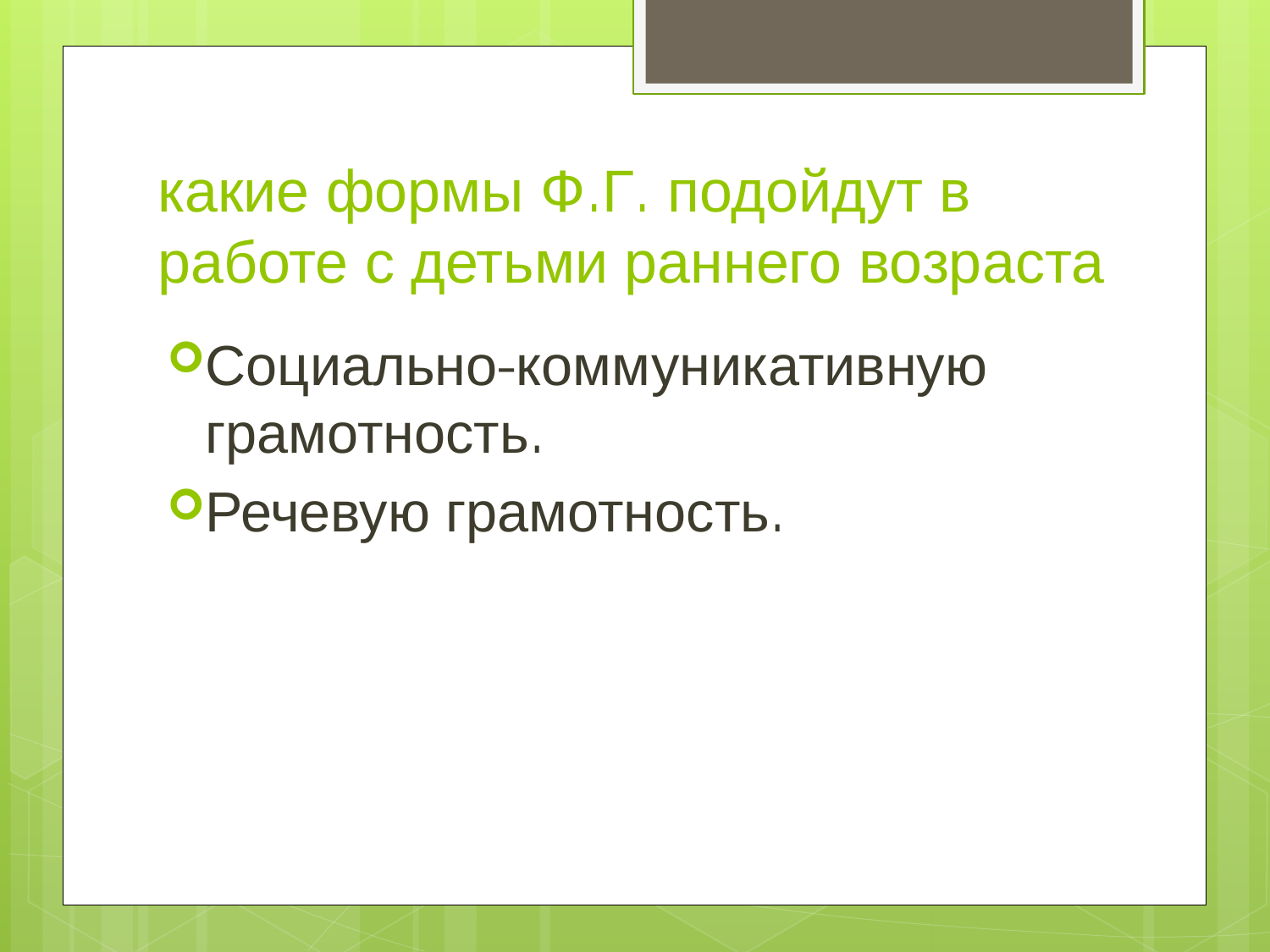

# какие формы Ф.Г. подойдут в работе с детьми раннего возраста
Социально-коммуникативную грамотность.
Речевую грамотность.